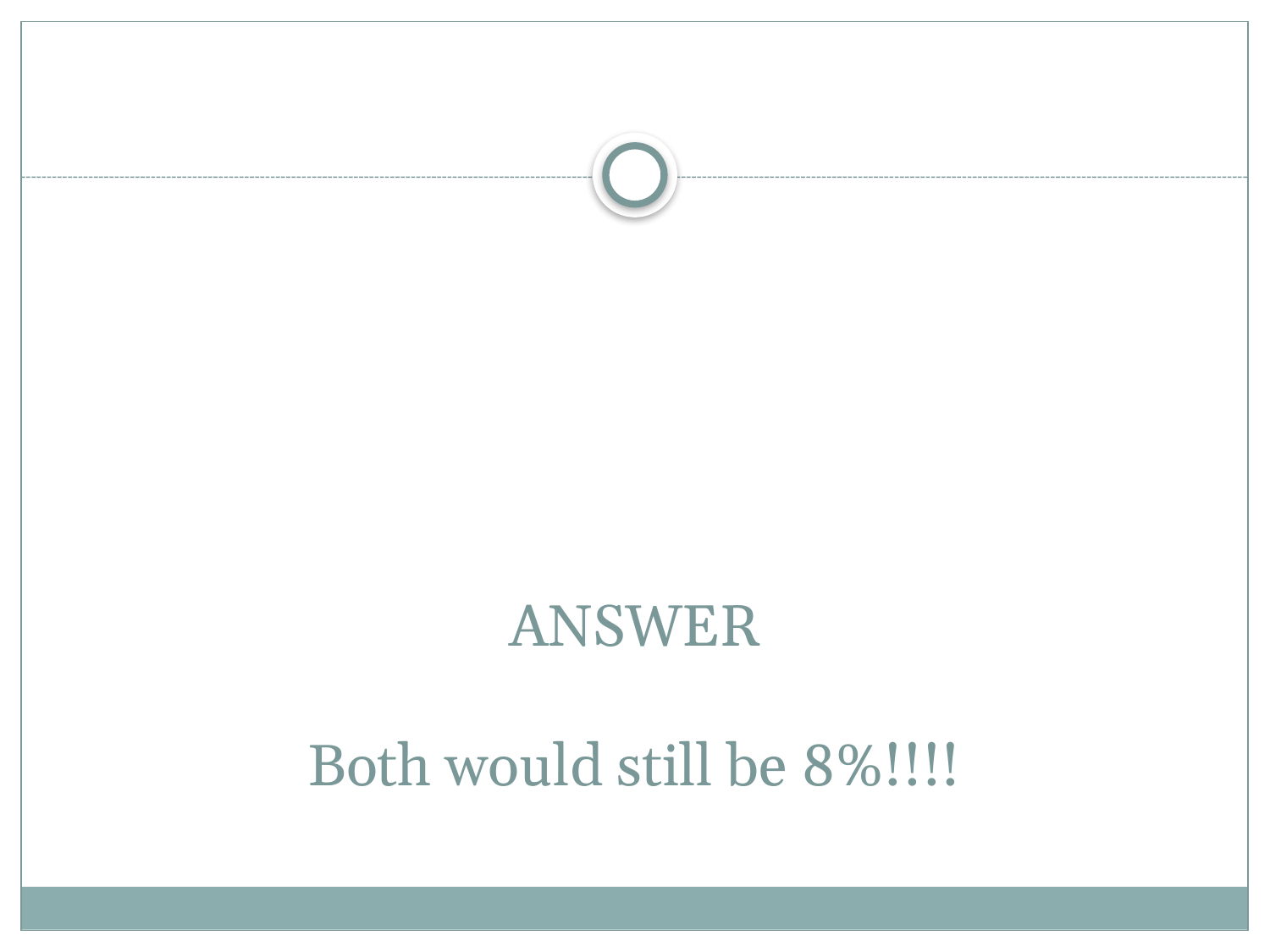

# ANSWER Both would still be 8%!!!!